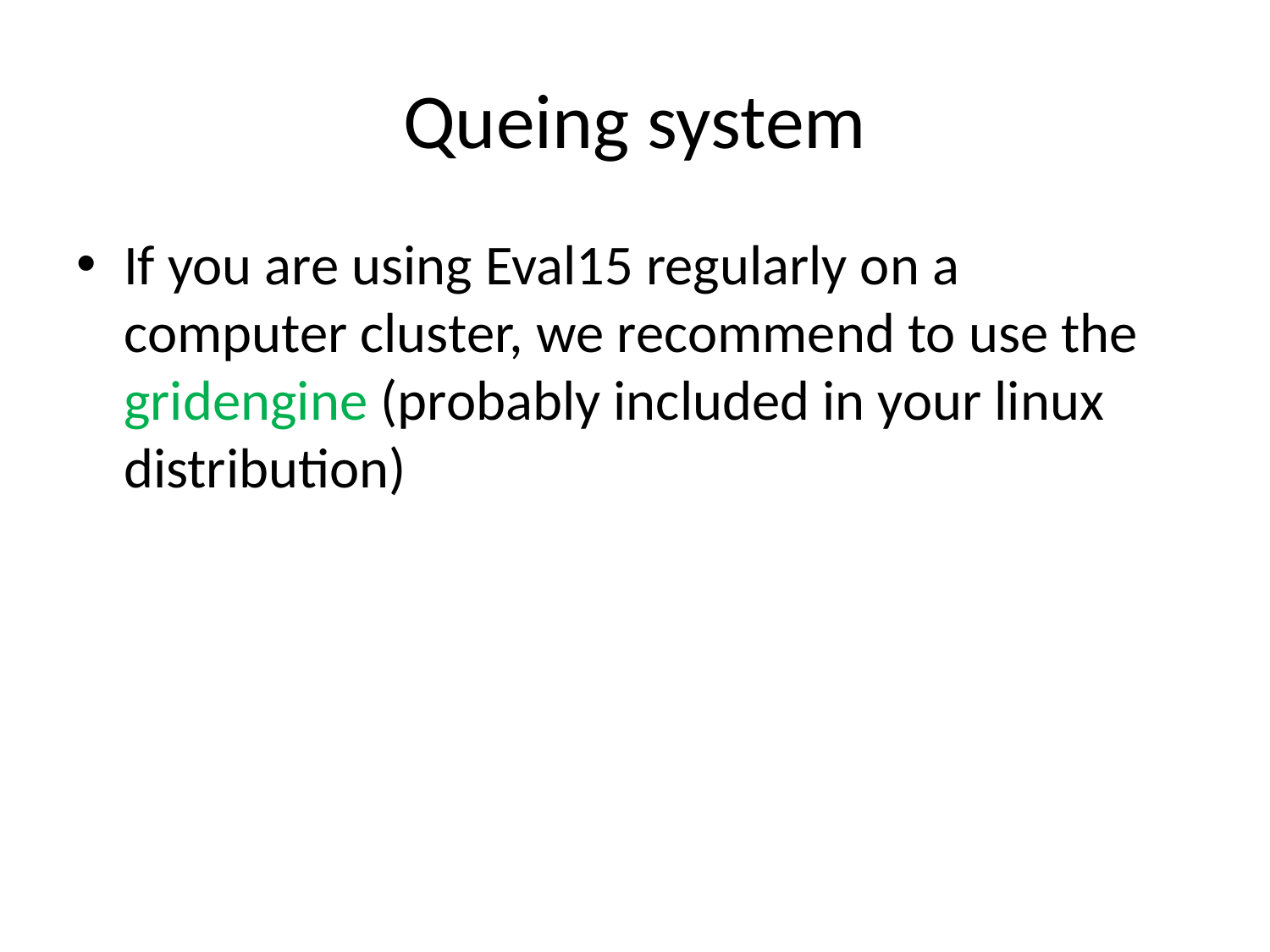

# Queing system
If you are using Eval15 regularly on a computer cluster, we recommend to use the gridengine (probably included in your linux distribution)